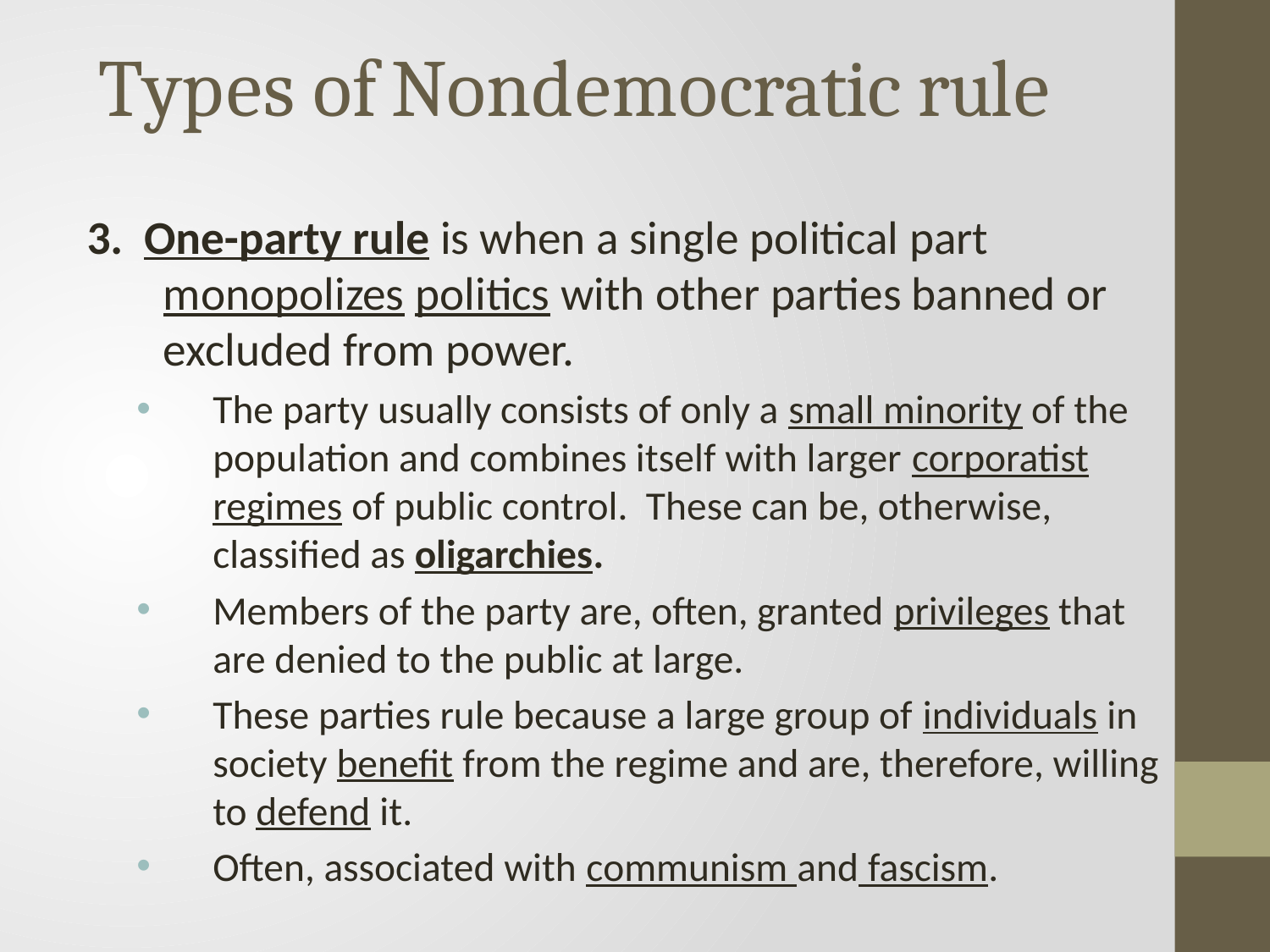

# Types of Nondemocratic rule
 3.  One-party rule is when a single political part monopolizes politics with other parties banned or excluded from power.
The party usually consists of only a small minority of the population and combines itself with larger corporatist regimes of public control.  These can be, otherwise, classified as oligarchies.
Members of the party are, often, granted privileges that are denied to the public at large.
These parties rule because a large group of individuals in society benefit from the regime and are, therefore, willing to defend it.
Often, associated with communism and fascism.